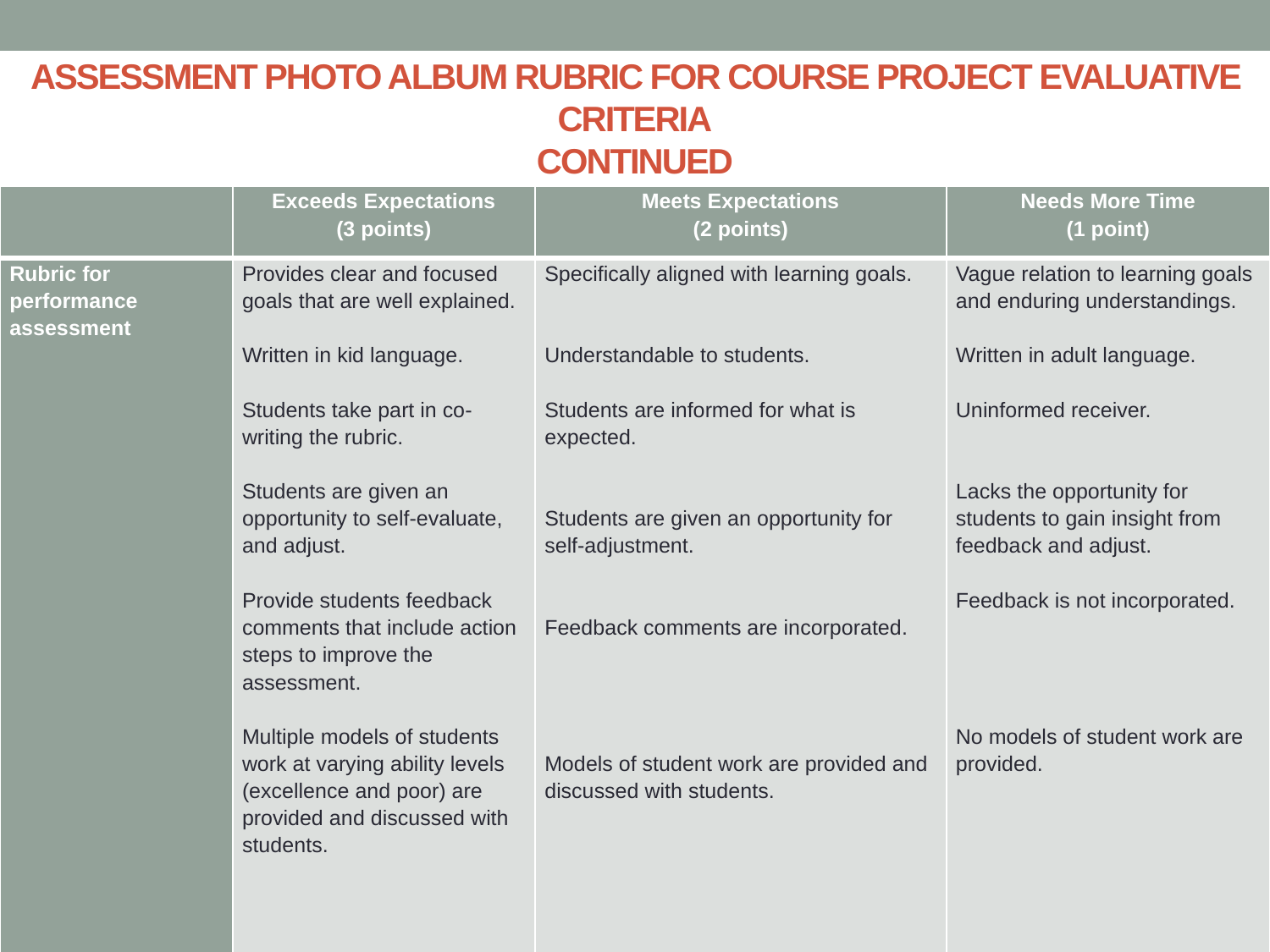

# Assessment Photo Album Rubric for Course Project Evaluative Criteria continued
|  | Exceeds Expectations (3 points) | Meets Expectations (2 points) | Needs More Time (1 point) |
| --- | --- | --- | --- |
| Rubric for performance assessment | Provides clear and focused goals that are well explained.   Written in kid language.   Students take part in co-writing the rubric.   Students are given an opportunity to self-evaluate, and adjust.   Provide students feedback comments that include action steps to improve the assessment.   Multiple models of students work at varying ability levels (excellence and poor) are provided and discussed with students. | Specifically aligned with learning goals.     Understandable to students.   Students are informed for what is expected.     Students are given an opportunity for self-adjustment.     Feedback comments are incorporated.         Models of student work are provided and discussed with students. | Vague relation to learning goals and enduring understandings.   Written in adult language.   Uninformed receiver.     Lacks the opportunity for students to gain insight from feedback and adjust.   Feedback is not incorporated.         No models of student work are provided. |